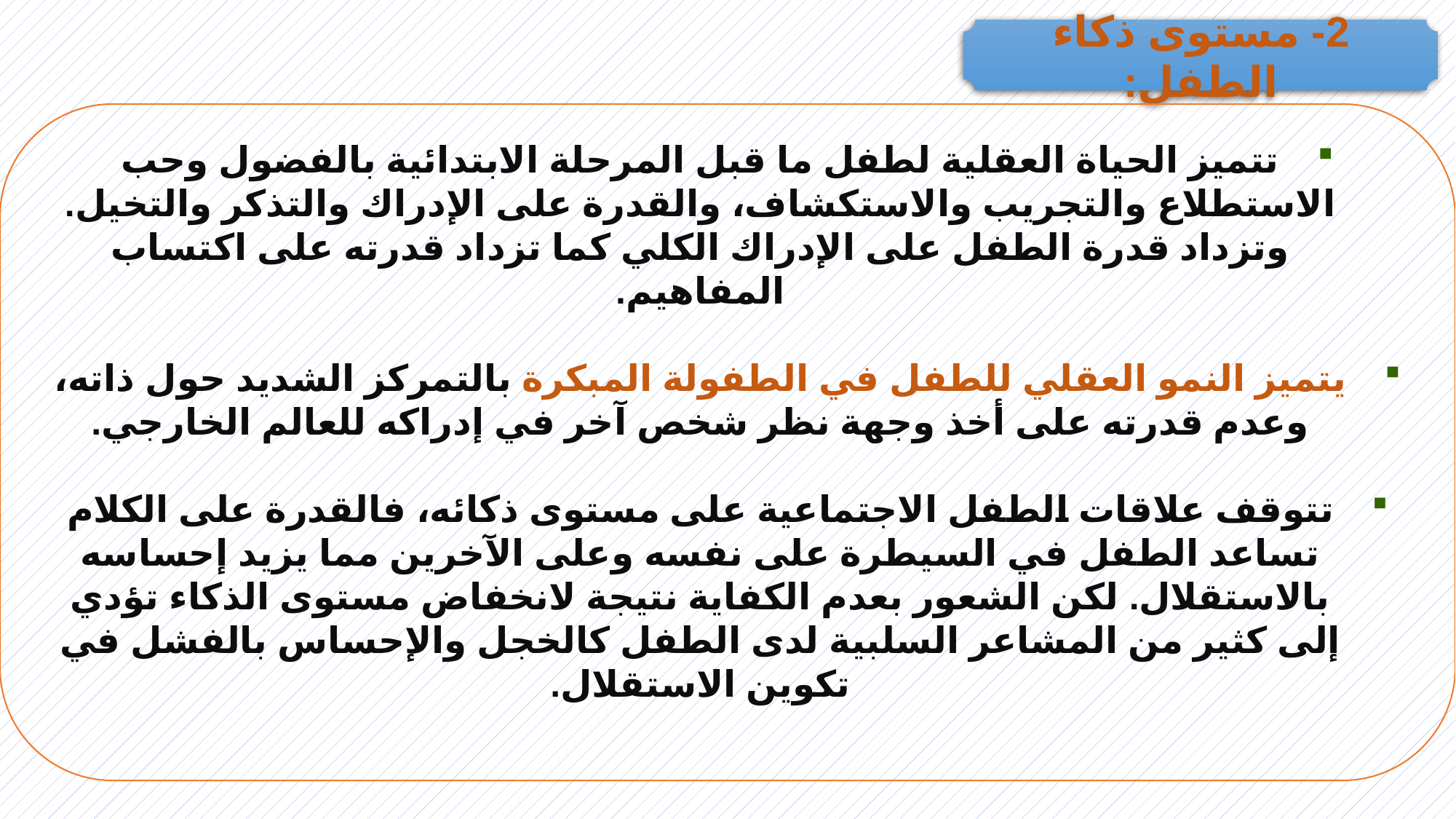

2- مستوى ذكاء الطفل:
تتميز الحياة العقلية لطفل ما قبل المرحلة الابتدائية بالفضول وحب الاستطلاع والتجريب والاستكشاف، والقدرة على الإدراك والتذكر والتخيل. وتزداد قدرة الطفل على الإدراك الكلي كما تزداد قدرته على اكتساب المفاهيم.

يتميز النمو العقلي للطفل في الطفولة المبكرة بالتمركز الشديد حول ذاته، وعدم قدرته على أخذ وجهة نظر شخص آخر في إدراكه للعالم الخارجي.

تتوقف علاقات الطفل الاجتماعية على مستوى ذكائه، فالقدرة على الكلام تساعد الطفل في السيطرة على نفسه وعلى الآخرين مما يزيد إحساسه بالاستقلال. لكن الشعور بعدم الكفاية نتيجة لانخفاض مستوى الذكاء تؤدي إلى كثير من المشاعر السلبية لدى الطفل كالخجل والإحساس بالفشل في تكوين الاستقلال.